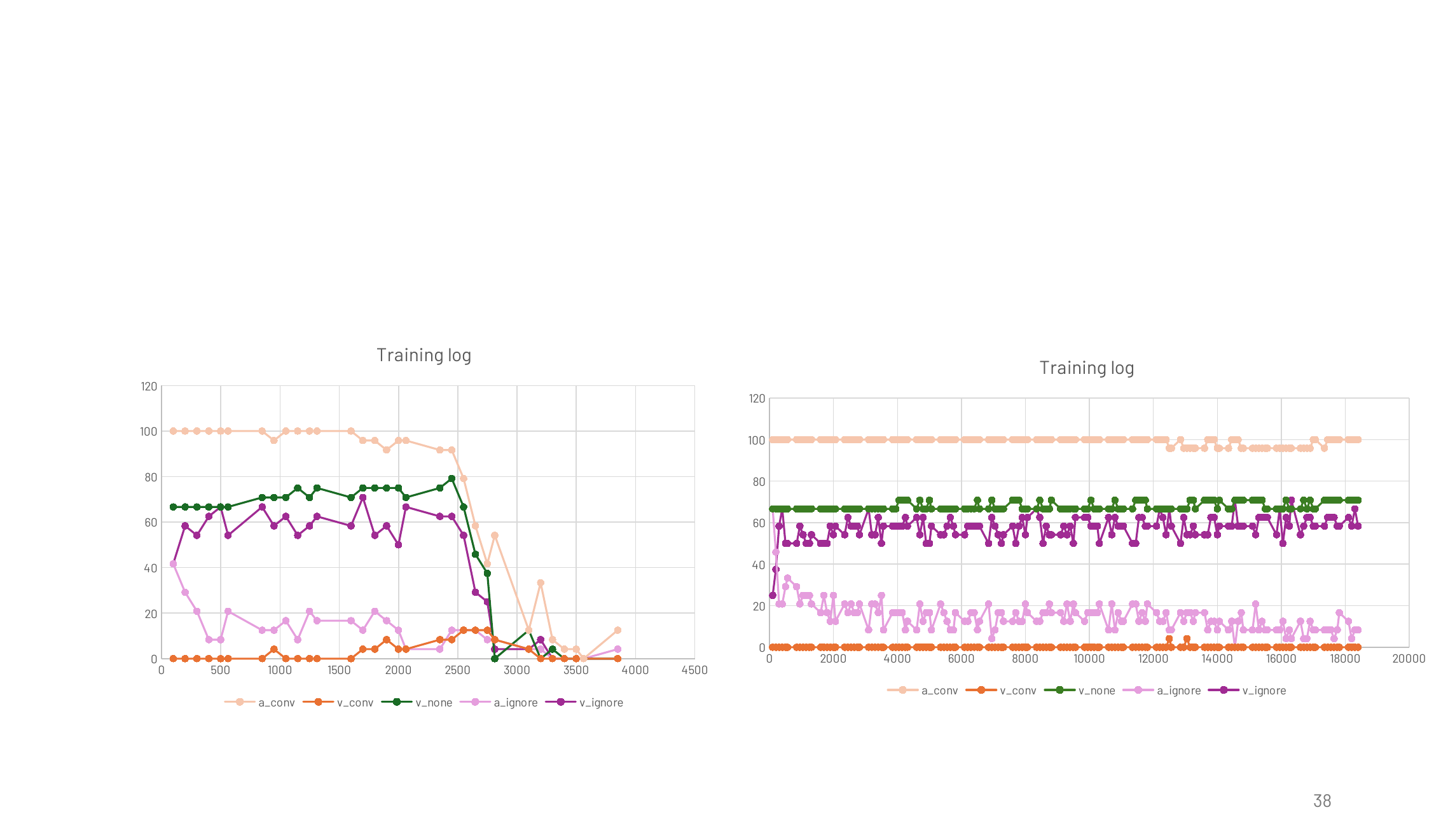

#

### Chart: Training log

| Category | a_conv | v_conv | v_none | a_ignore | v_ignore |
|---|---|---|---|---|---|

### Chart: Training log

| Category | a_conv | v_conv | v_none | a_ignore | v_ignore |
|---|---|---|---|---|---|
38